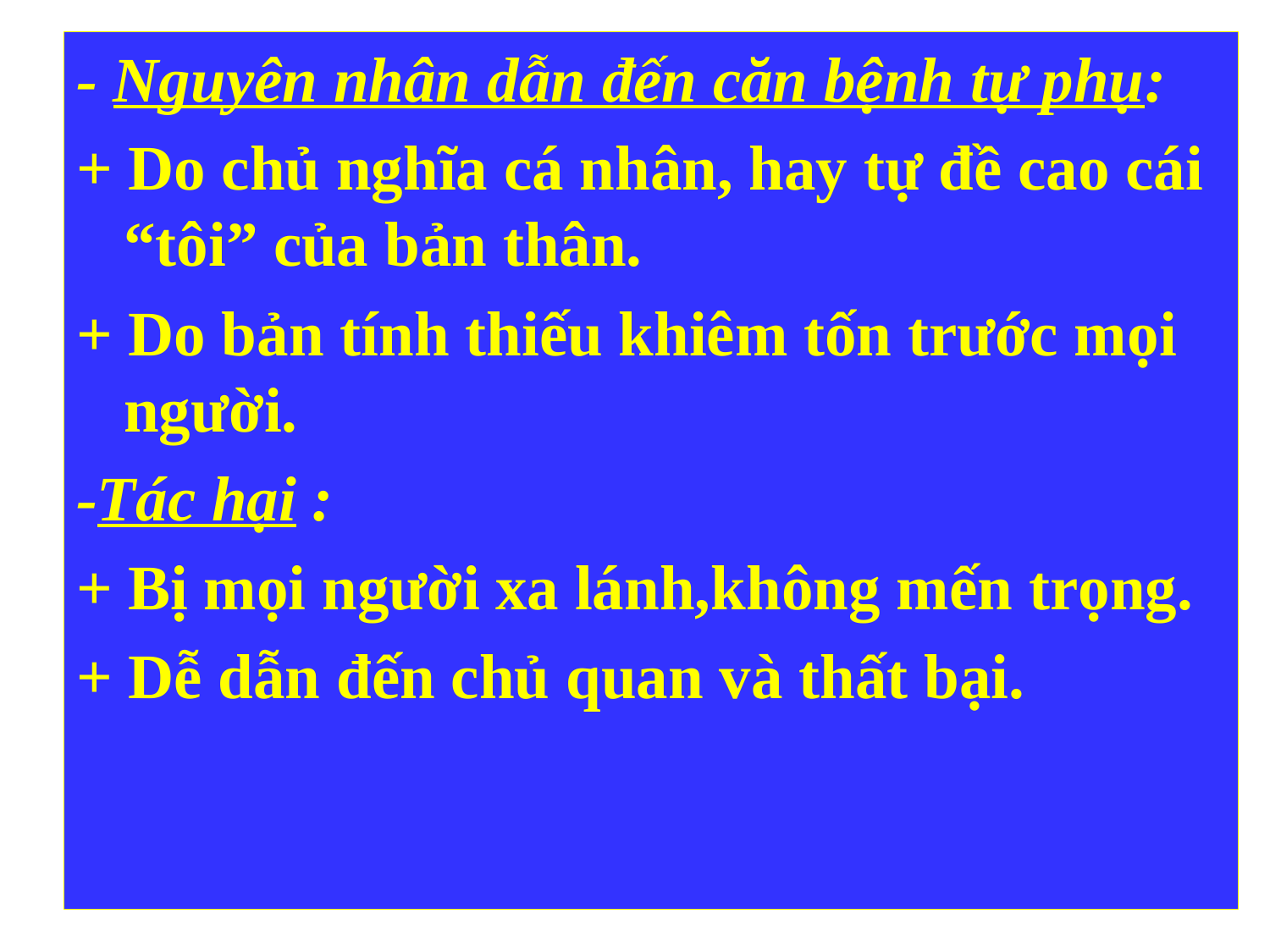

- Nguyên nhân dẫn đến căn bệnh tự phụ:
+ Do chủ nghĩa cá nhân, hay tự đề cao cái “tôi” của bản thân.
+ Do bản tính thiếu khiêm tốn trước mọi người.
-Tác hại :
+ Bị mọi người xa lánh,không mến trọng.
+ Dễ dẫn đến chủ quan và thất bại.